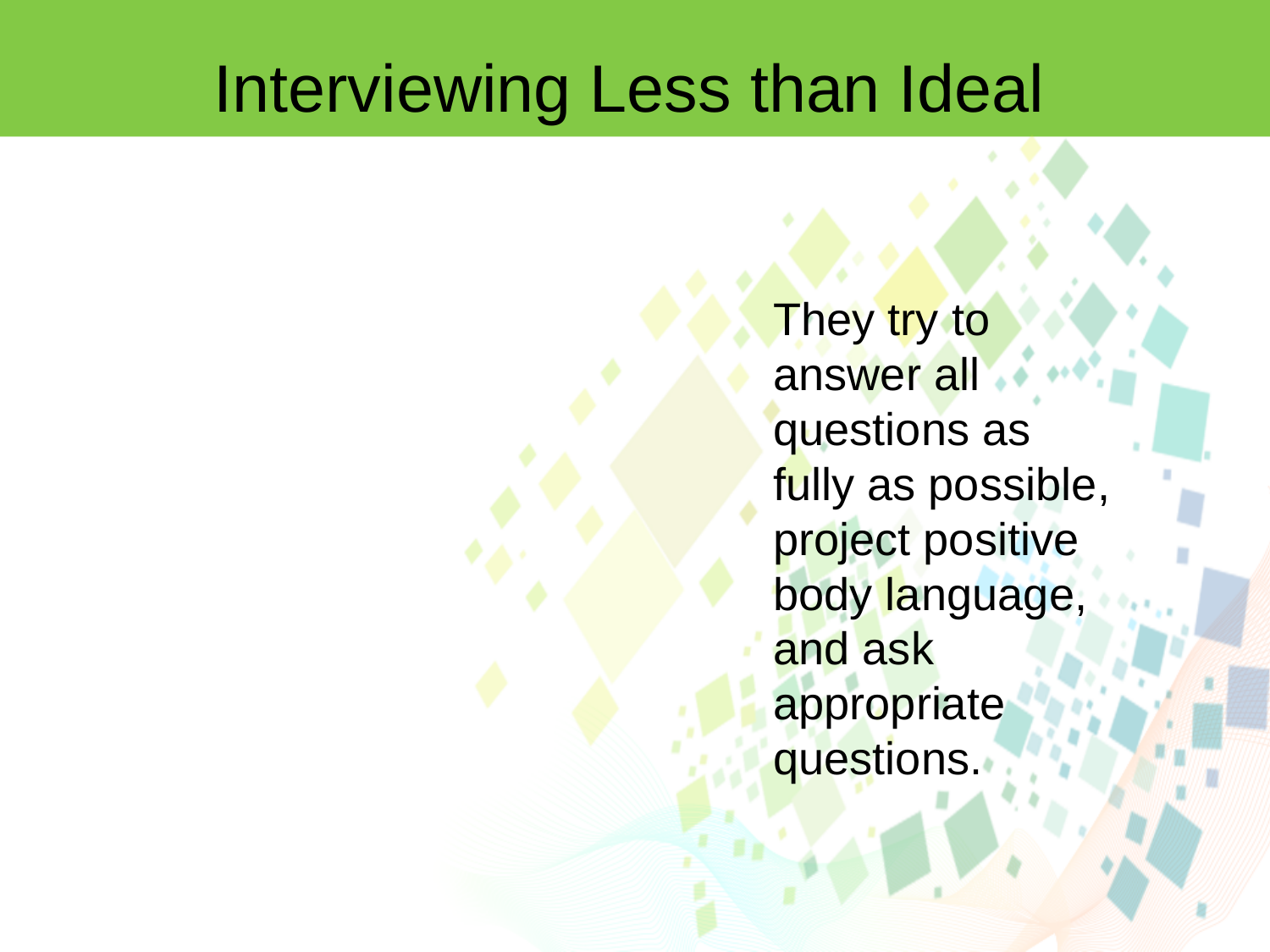

Interviewing Less than Ideal
They try to answer all questions as fully as possible, project positive body language, and ask
appropriate questions.